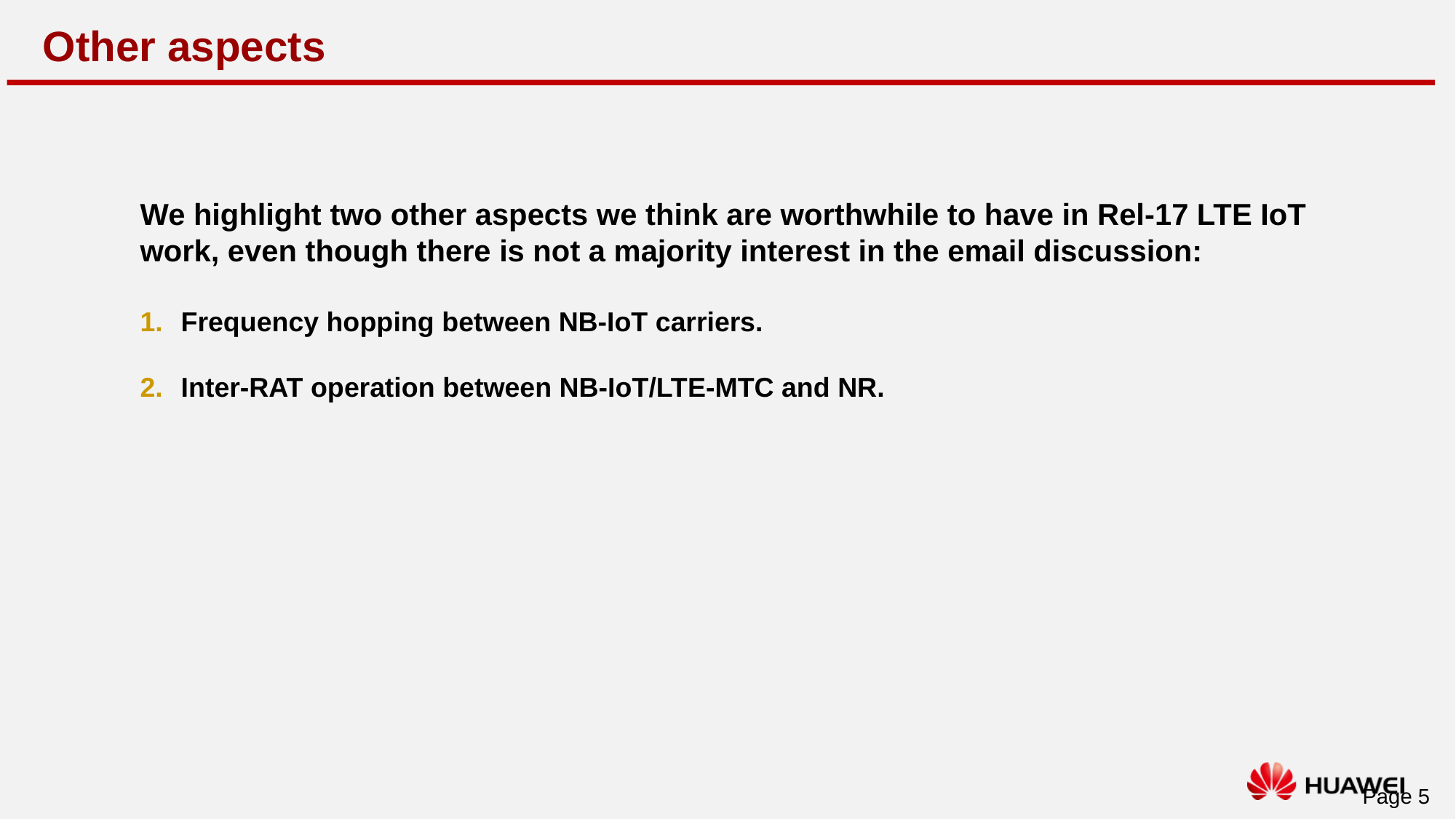

Other aspects

We highlight two other aspects we think are worthwhile to have in Rel-17 LTE IoT work, even though there is not a majority interest in the email discussion:

Frequency hopping between NB-IoT carriers.

Inter-RAT operation between NB-IoT/LTE-MTC and NR.